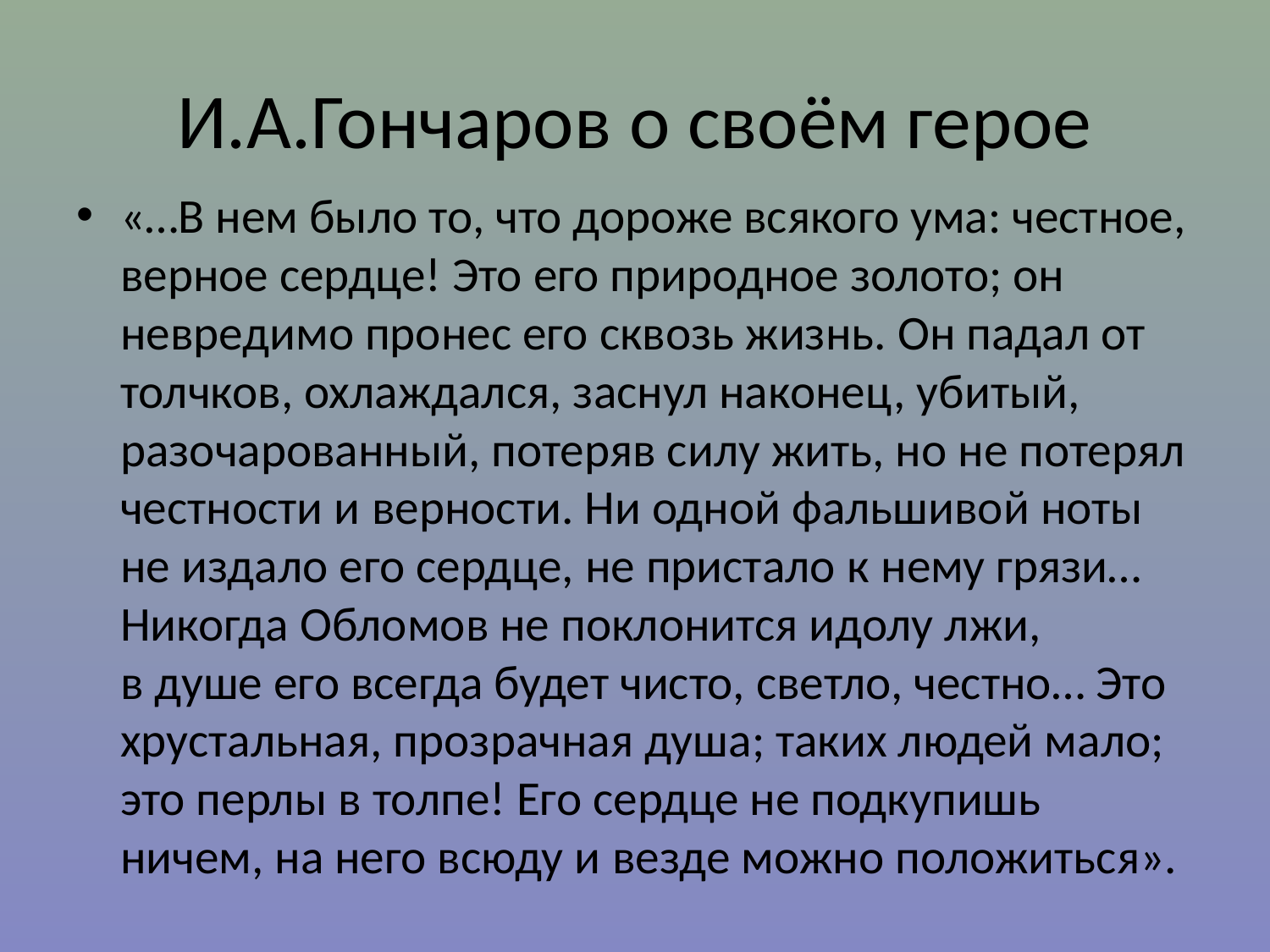

# И.А.Гончаров о своём герое
«…В нем было то, что дороже всякого ума: честное, верное сердце! Это его природное золото; он невредимо пронес его сквозь жизнь. Он падал от толчков, охлаждался, заснул наконец, убитый, разочарованный, потеряв силу жить, но не потерял честности и верности. Ни одной фальшивой ноты не издало его сердце, не пристало к нему грязи… Никогда Обломов не поклонится идолу лжи, в душе его всегда будет чисто, светло, честно… Это хрустальная, прозрачная душа; таких людей мало; это перлы в толпе! Его сердце не подкупишь ничем, на него всюду и везде можно положиться».